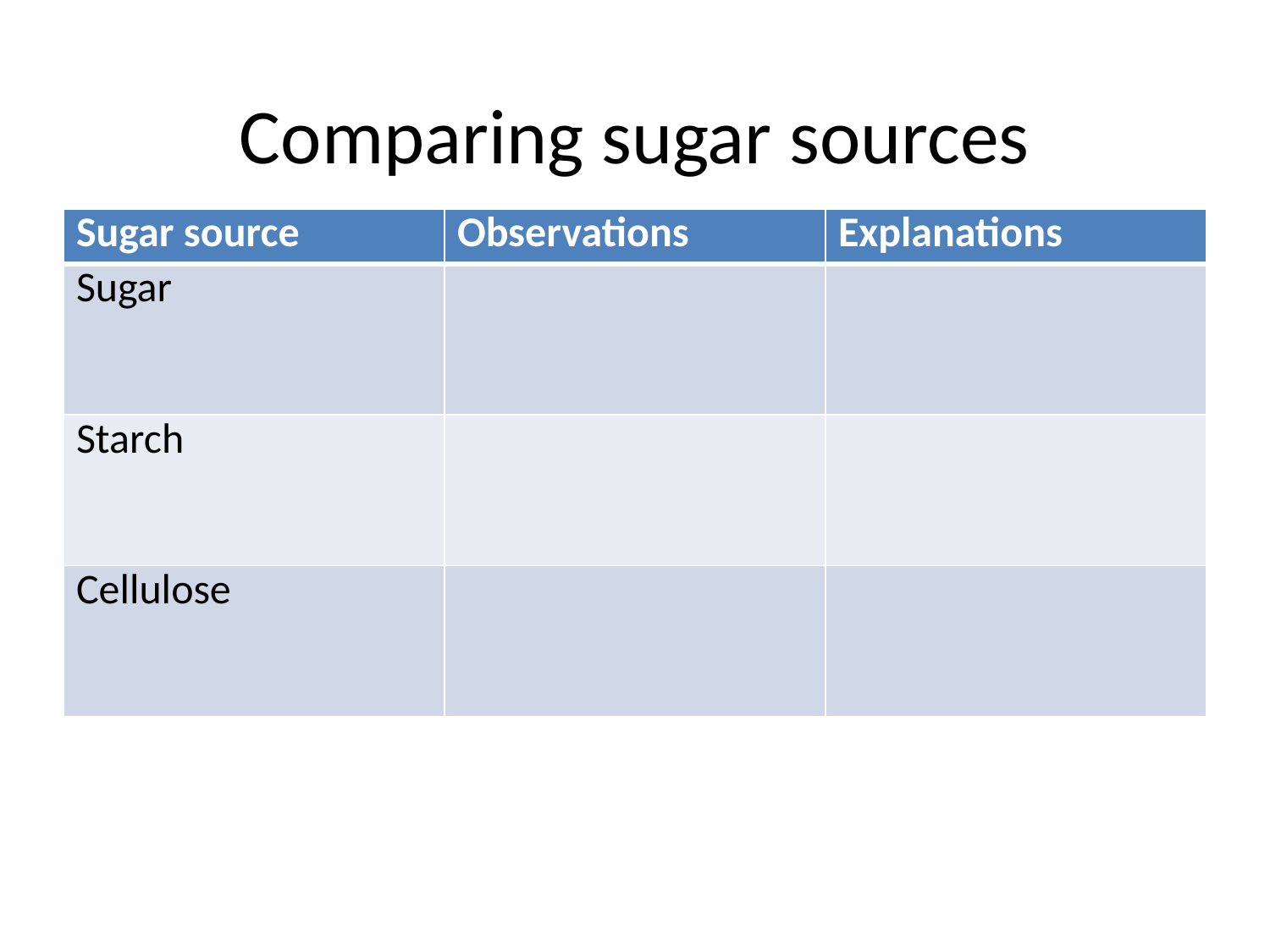

# Comparing sugar sources
| Sugar source | Observations | Explanations |
| --- | --- | --- |
| Sugar |  |  |
| Starch |  |  |
| Cellulose |  |  |